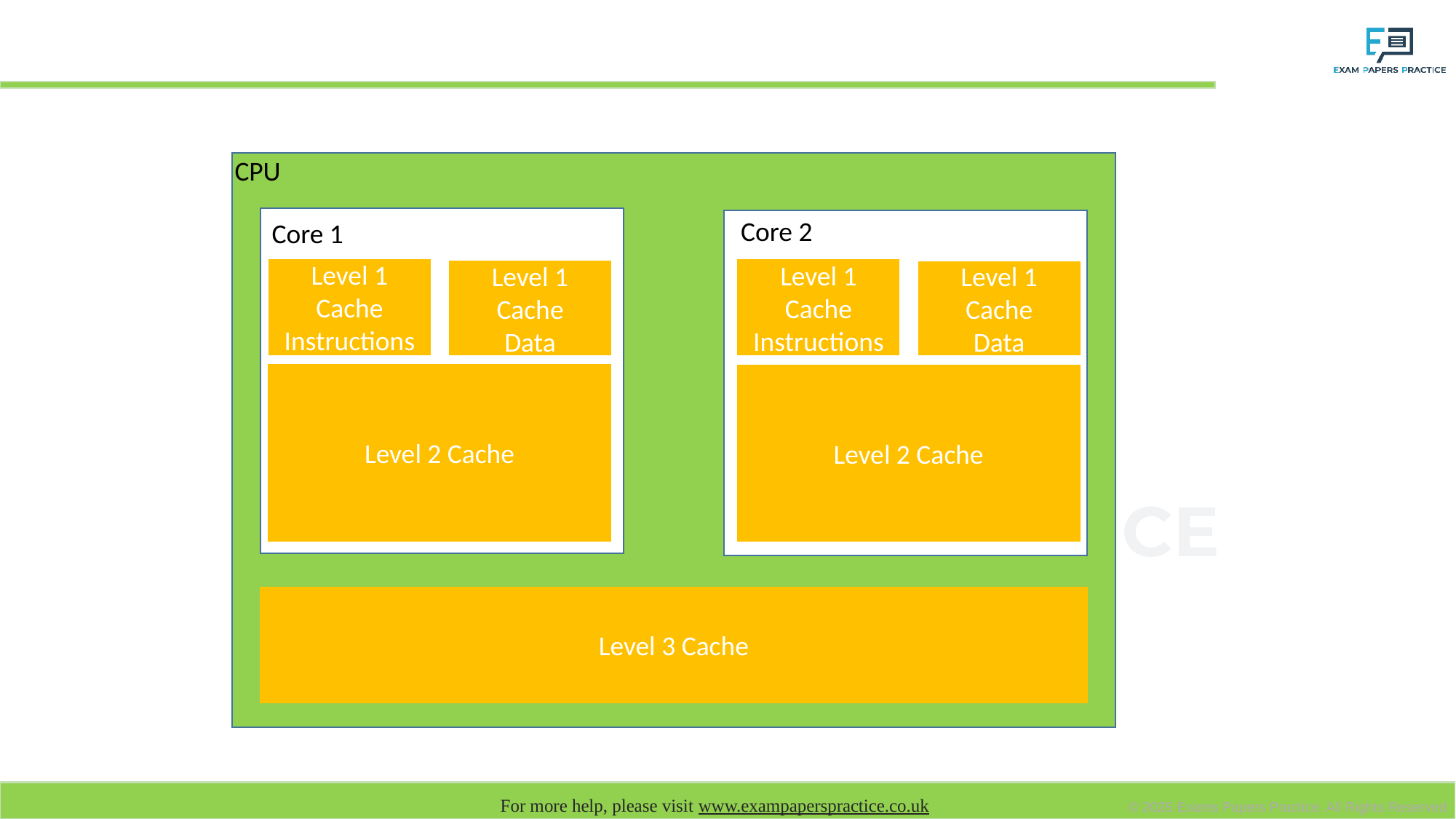

# Cache levels
CPU

Core 2
Core 1

Level 1 Cache
Instructions
Level 1 Cache
Instructions
Level 1 Cache
Data
Level 1 Cache
Data
Level 2 Cache
Level 2 Cache
Level 3 Cache